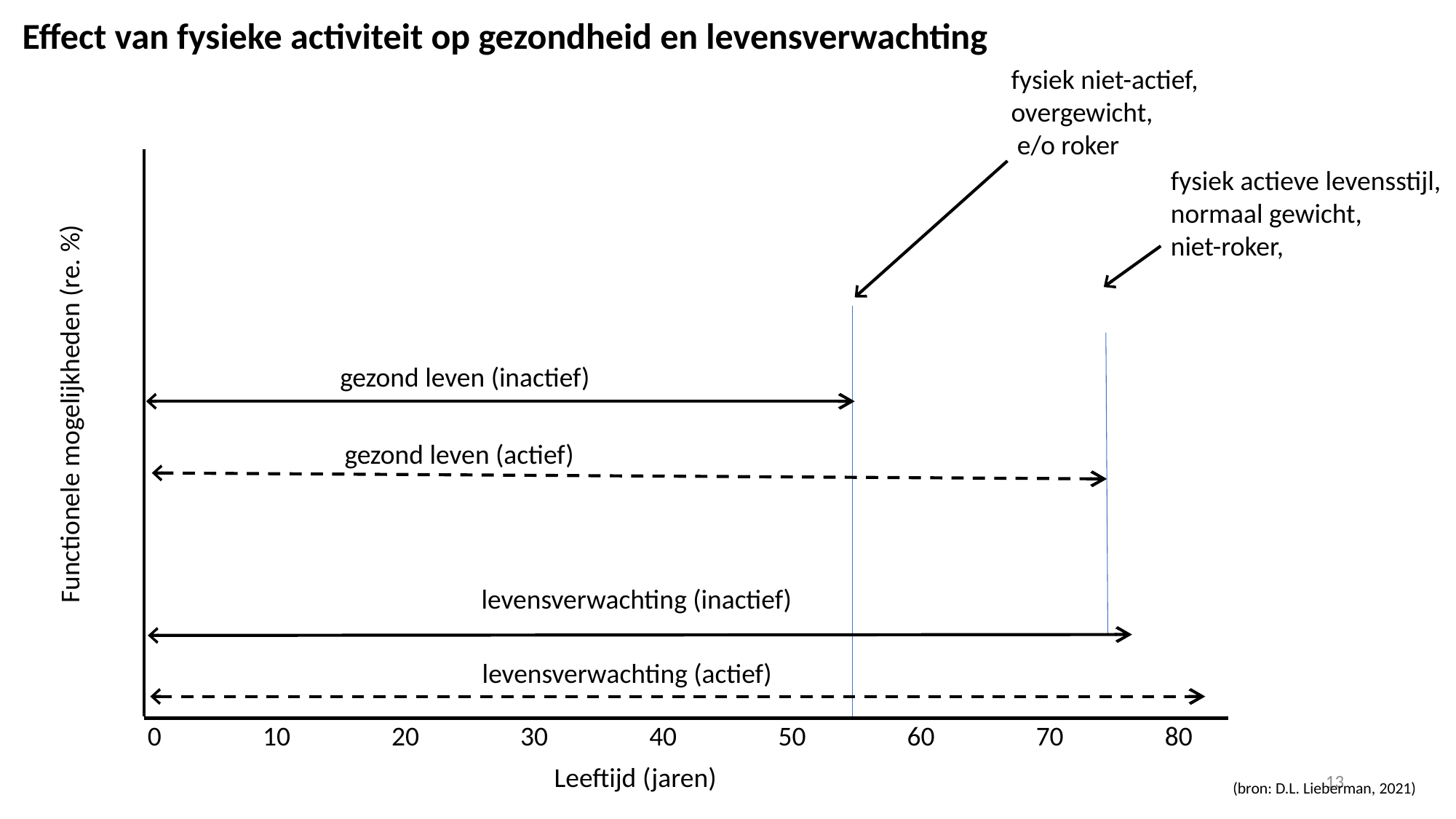

Effect van fysieke activiteit op gezondheid en levensverwachting
fysiek niet-actief,
overgewicht,
 e/o roker
fysiek actieve levensstijl,
normaal gewicht,
niet-roker,
gezond leven (inactief)
Functionele mogelijkheden (re. %)
gezond leven (actief)
levensverwachting (inactief)
levensverwachting (actief)
0
10
20
30
40
50
60
70
80
Leeftijd (jaren)
13
(bron: D.L. Lieberman, 2021)